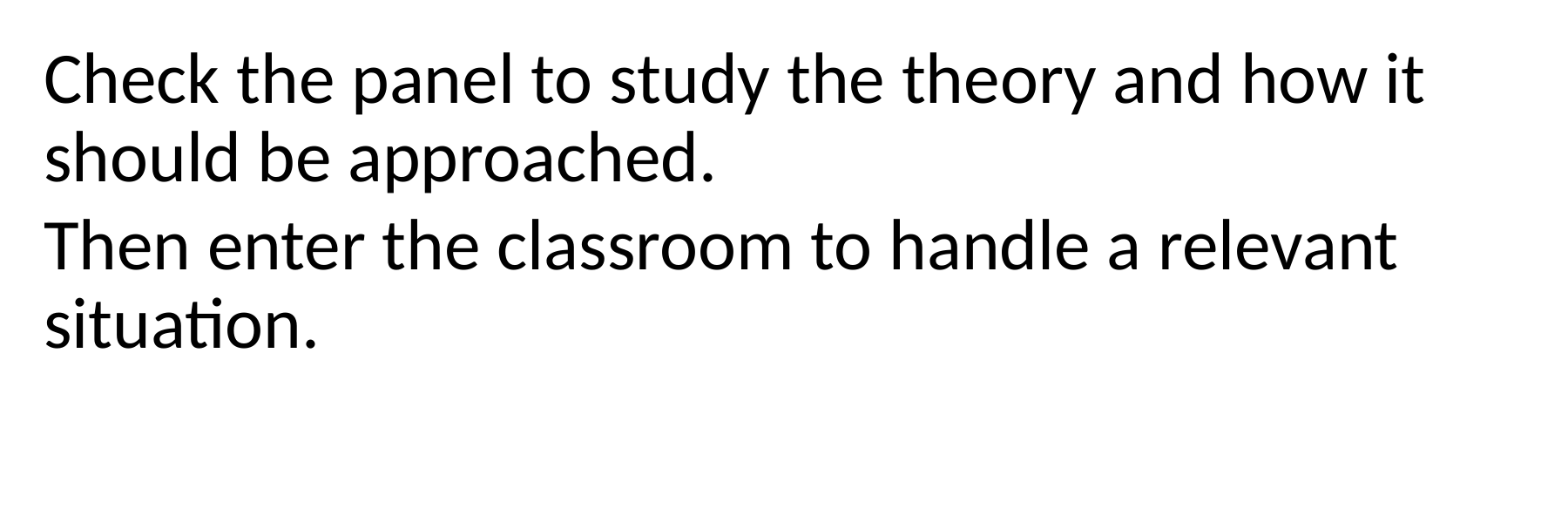

Check the panel to study the theory and how it should be approached.
Then enter the classroom to handle a relevant situation.